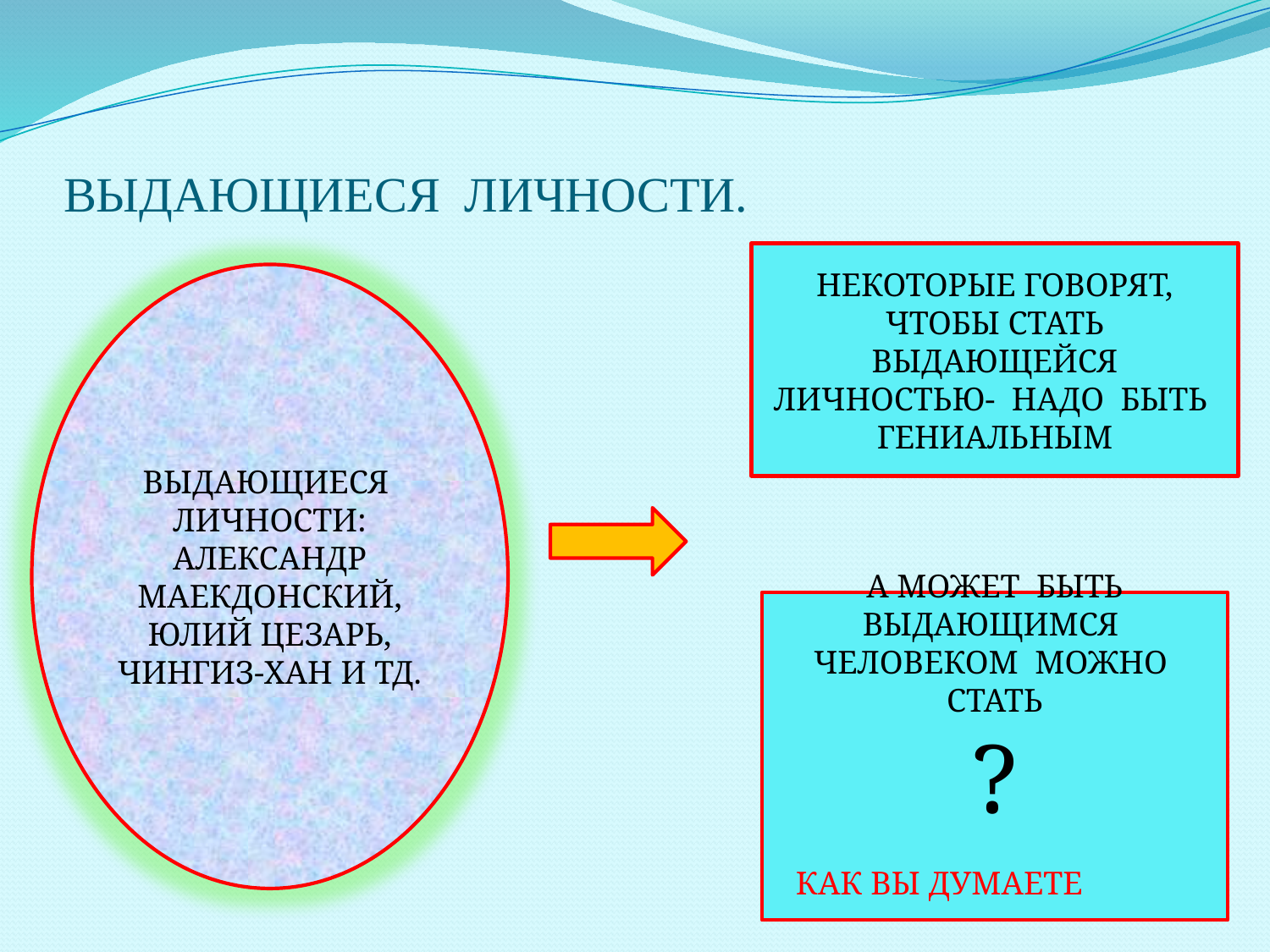

# ВЫДАЮЩИЕСЯ  ЛИЧНОСТИ.
НЕКОТОРЫЕ ГОВОРЯТ, ЧТОБЫ СТАТЬ ВЫДАЮЩЕЙСЯ ЛИЧНОСТЬЮ-  НАДО  БЫТЬ
ГЕНИАЛЬНЫМ
ВЫДАЮЩИЕСЯ
ЛИЧНОСТИ:
АЛЕКСАНДР МАЕКДОНСКИЙ,
ЮЛИЙ ЦЕЗАРЬ, ЧИНГИЗ-ХАН И ТД.

А МОЖЕТ  БЫТЬ ВЫДАЮЩИМСЯ  ЧЕЛОВЕКОМ  МОЖНО  СТАТЬ
?

КАК ВЫ ДУМАЕТЕ